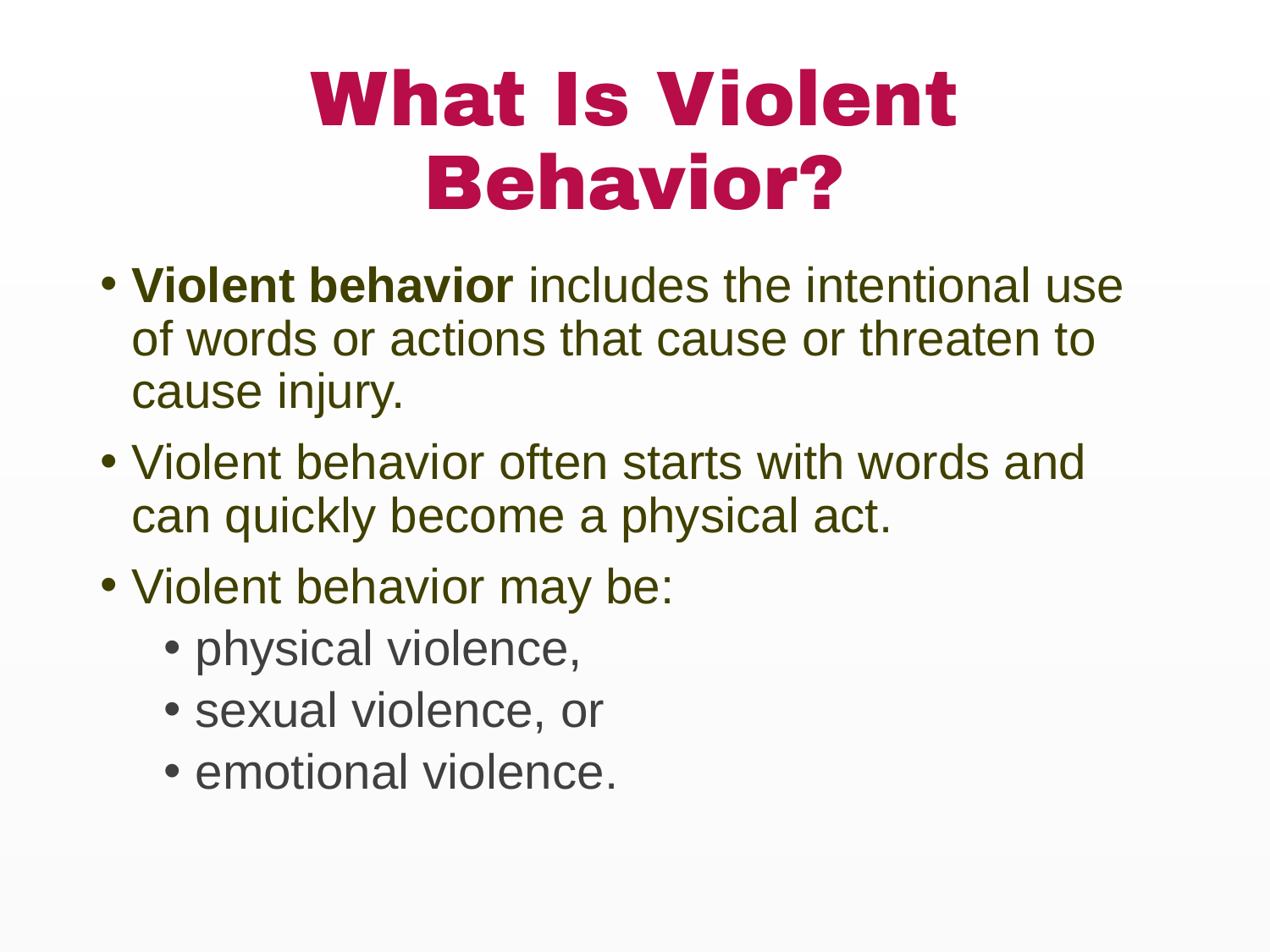

# What Is Violent Behavior?
Violent behavior includes the intentional use of words or actions that cause or threaten to cause injury.
Violent behavior often starts with words and can quickly become a physical act.
Violent behavior may be:
physical violence,
sexual violence, or
emotional violence.